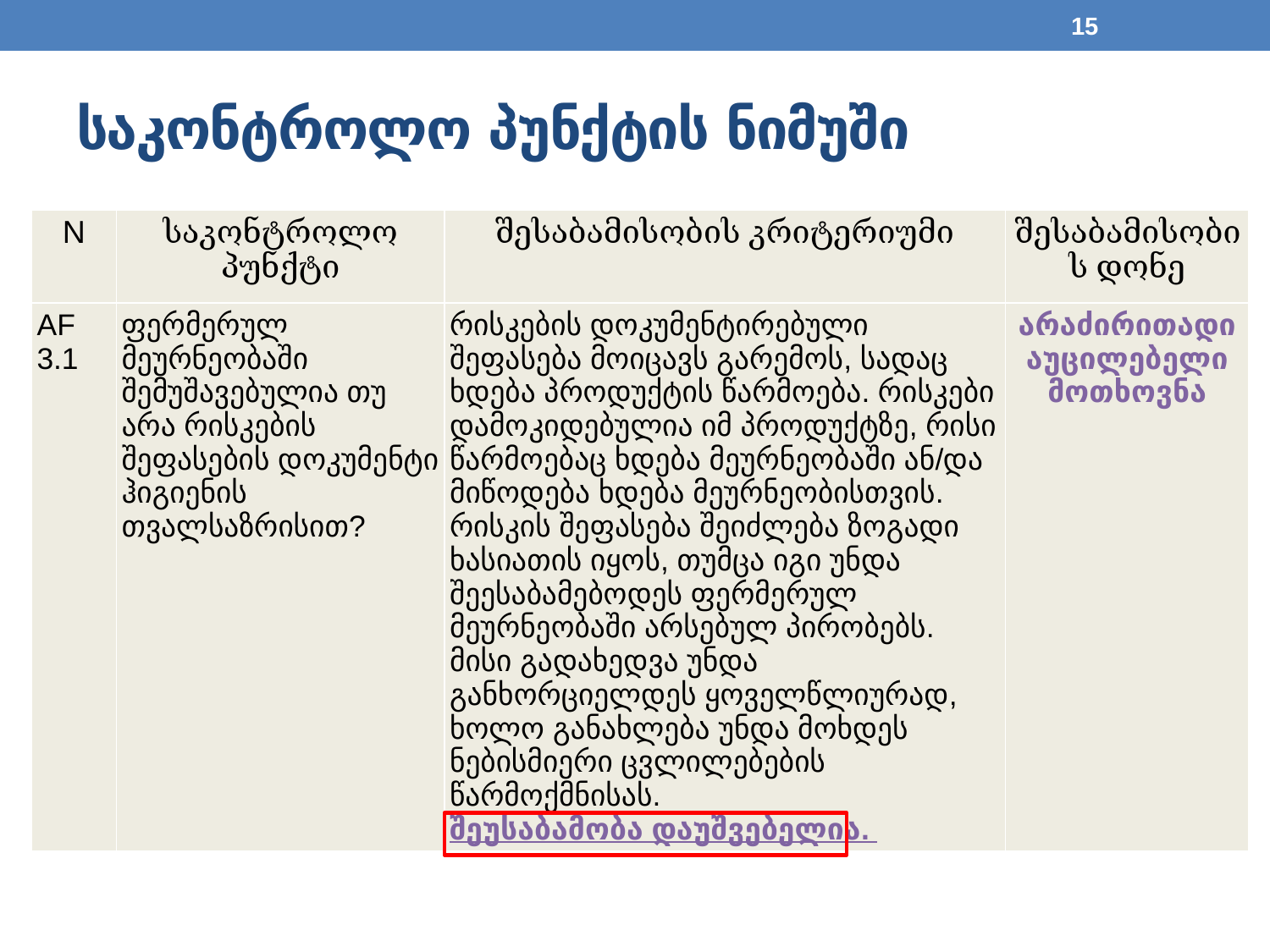

15
# საკონტროლო პუნქტის ნიმუში
| N | საკონტროლო პუნქტი | შესაბამისობის კრიტერიუმი | შესაბამისობის დონე |
| --- | --- | --- | --- |
| AF 3.1 | ფერმერულ მეურნეობაში შემუშავებულია თუ არა რისკების შეფასების დოკუმენტი ჰიგიენის თვალსაზრისით? | რისკების დოკუმენტირებული შეფასება მოიცავს გარემოს, სადაც ხდება პროდუქტის წარმოება. რისკები დამოკიდებულია იმ პროდუქტზე, რისი წარმოებაც ხდება მეურნეობაში ან/და მიწოდება ხდება მეურნეობისთვის. რისკის შეფასება შეიძლება ზოგადი ხასიათის იყოს, თუმცა იგი უნდა შეესაბამებოდეს ფერმერულ მეურნეობაში არსებულ პირობებს. მისი გადახედვა უნდა განხორციელდეს ყოველწლიურად, ხოლო განახლება უნდა მოხდეს ნებისმიერი ცვლილებების წარმოქმნისას. შეუსაბამობა დაუშვებელია. | არაძირითადი აუცილებელი მოთხოვნა |